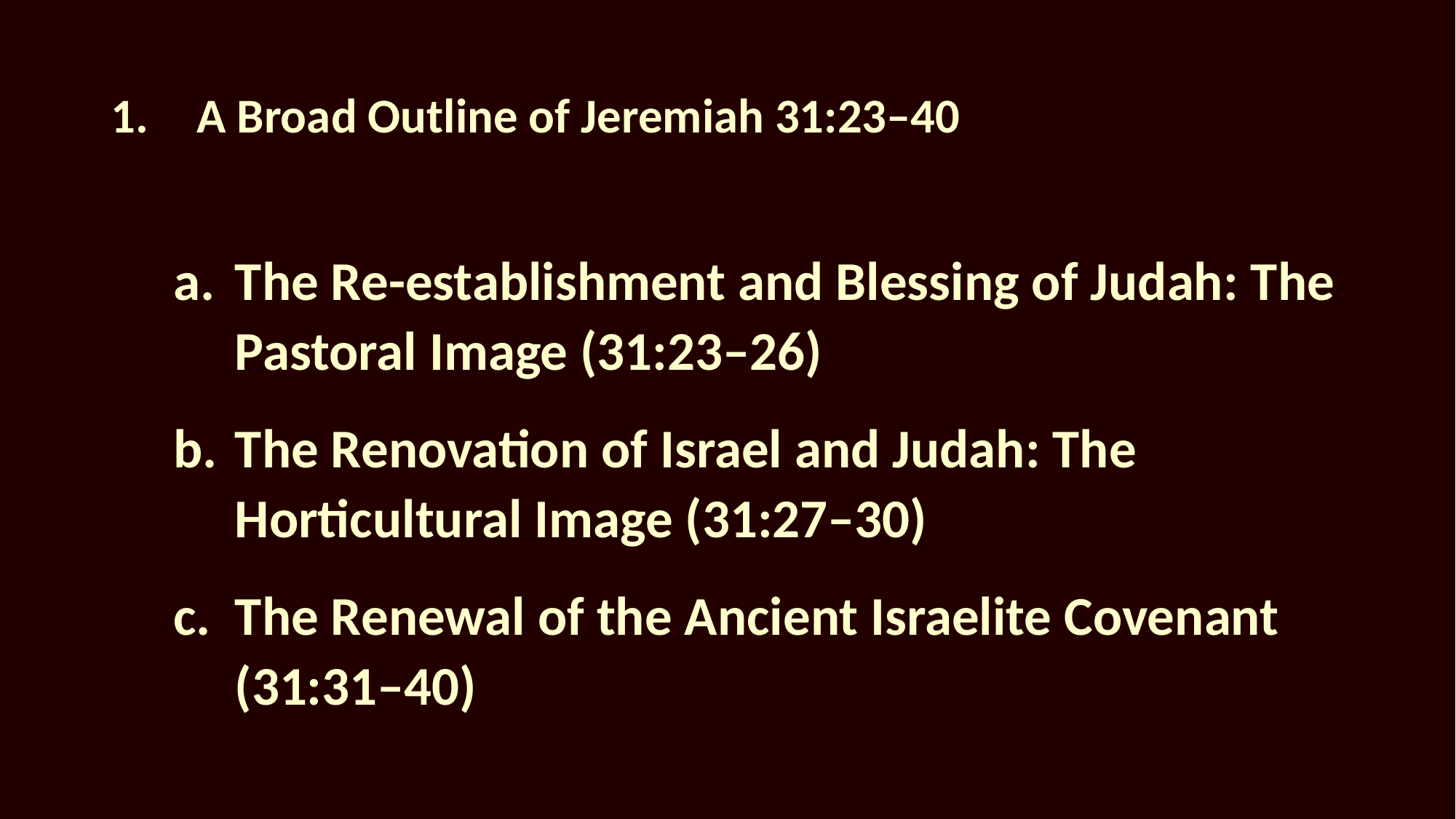

# 1.	A Broad Outline of Jeremiah 31:23–40
The Re-establishment and Blessing of Judah: The Pastoral Image (31:23–26)
The Renovation of Israel and Judah: The Horticultural Image (31:27–30)
The Renewal of the Ancient Israelite Covenant (31:31–40)